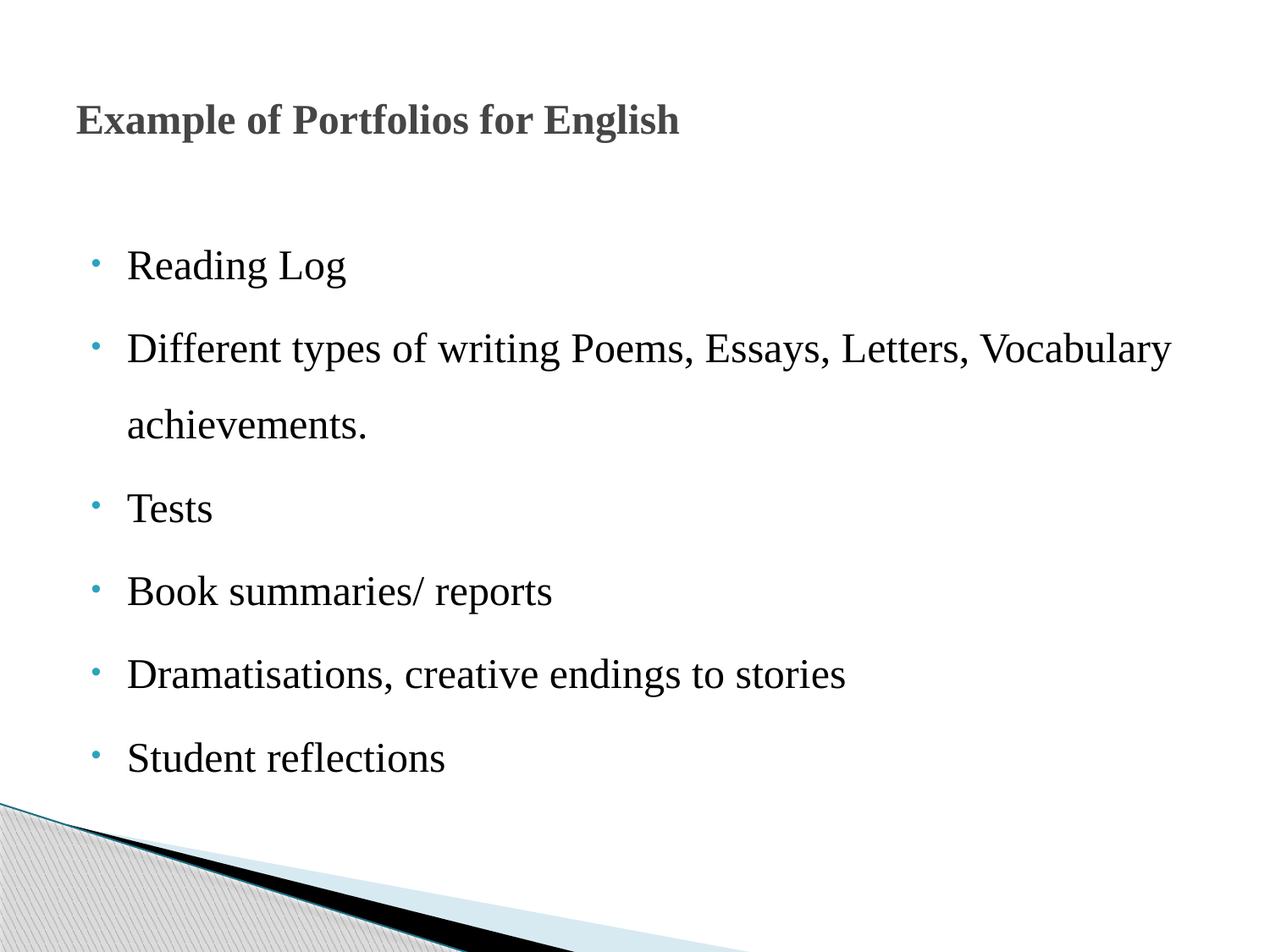

# Example of Portfolios for English
Reading Log
Different types of writing Poems, Essays, Letters, Vocabulary achievements.
Tests
Book summaries/ reports
Dramatisations, creative endings to stories
Student reflections